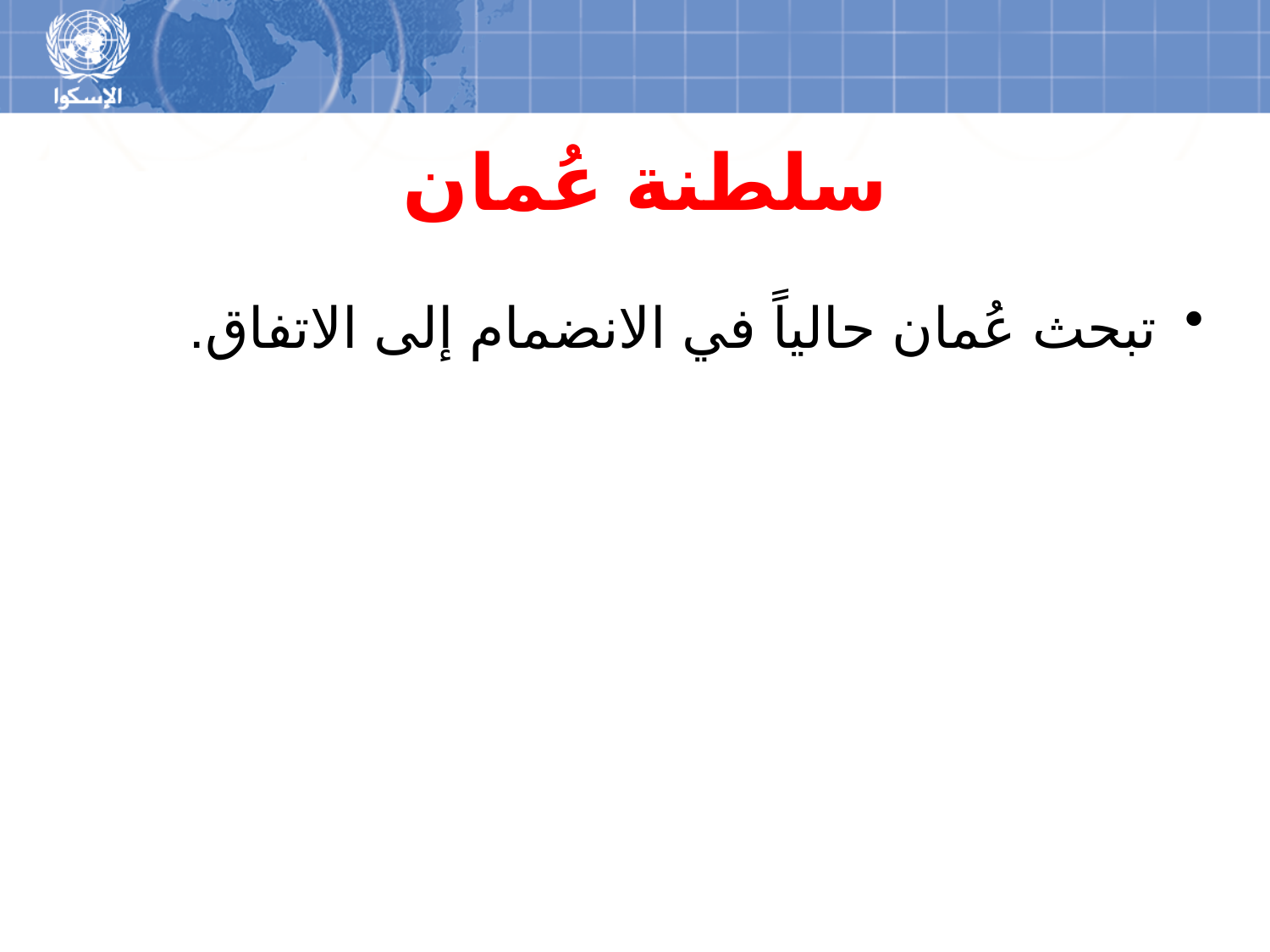

# سلطنة عُمان
تبحث عُمان حالياً في الانضمام إلى الاتفاق.